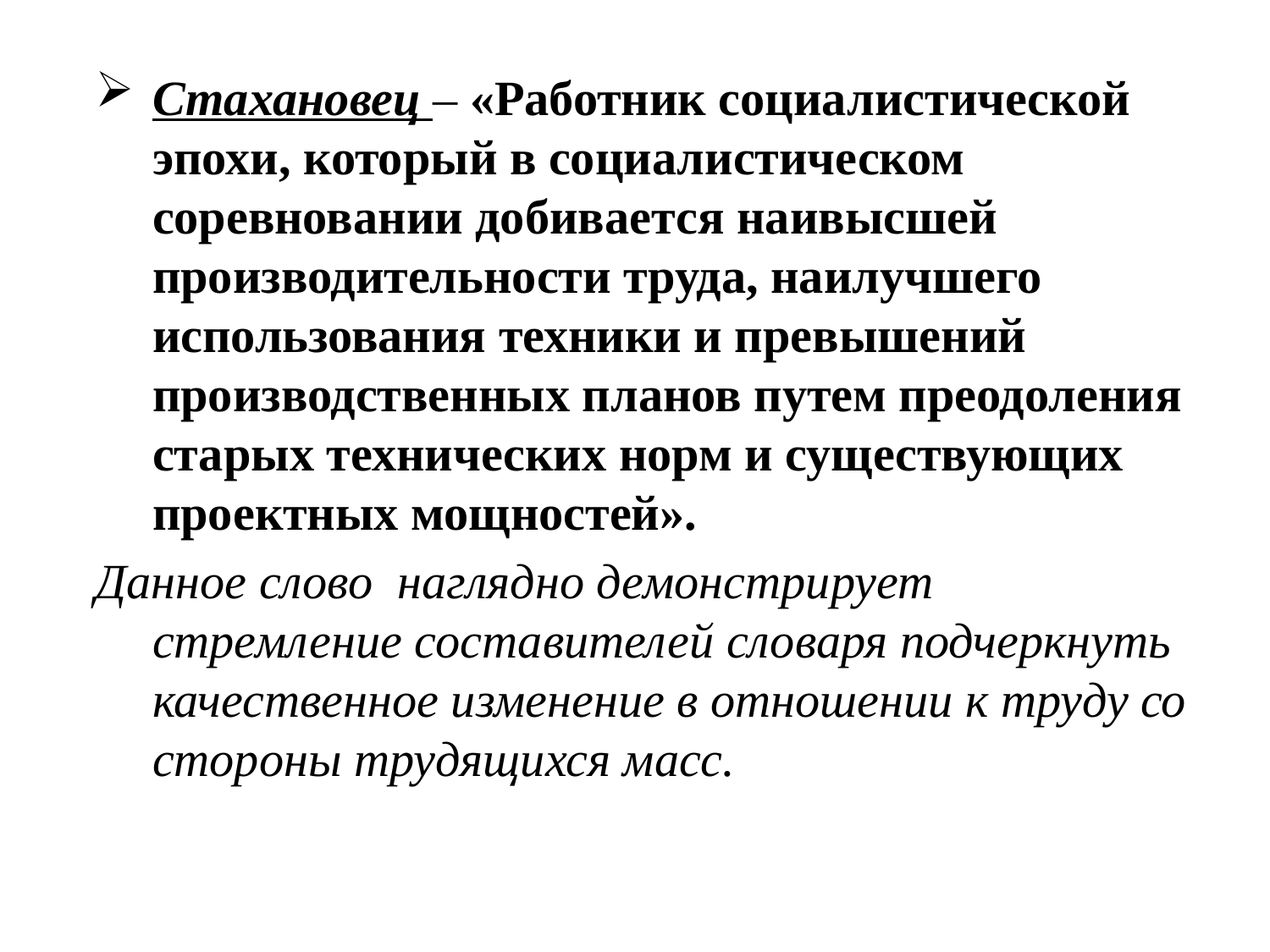

#
Стахановец – «Работник социалистической эпохи, который в социалистическом соревновании добивается наивысшей производительности труда, наилучшего использования техники и превышений производственных планов путем преодоления старых технических норм и существующих проектных мощностей».
Данное слово  наглядно демонстрирует стремление составителей словаря подчеркнуть качественное изменение в отношении к труду со стороны трудящихся масс.